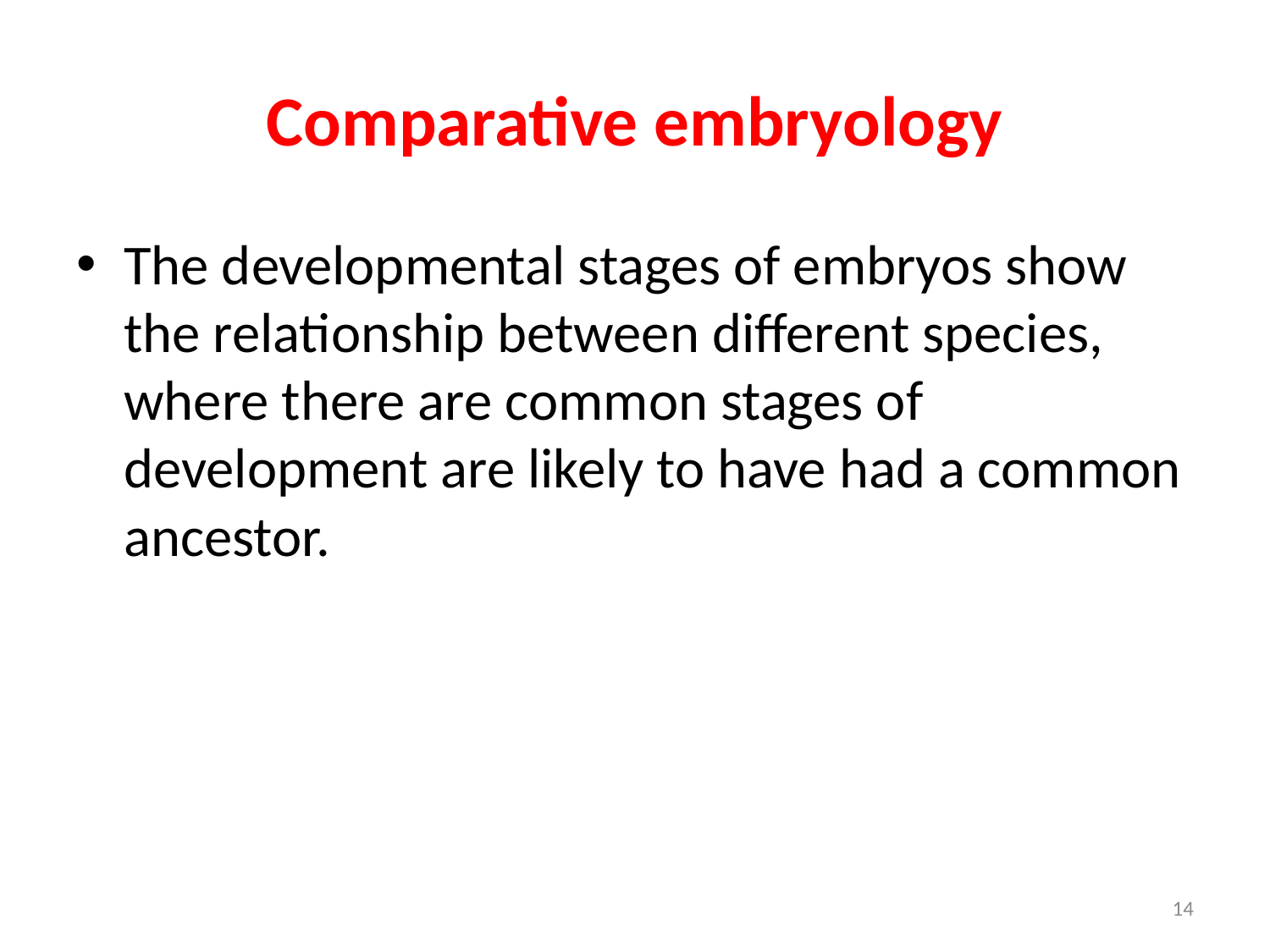

# Comparative embryology
The developmental stages of embryos show the relationship between different species, where there are common stages of development are likely to have had a common ancestor.
14